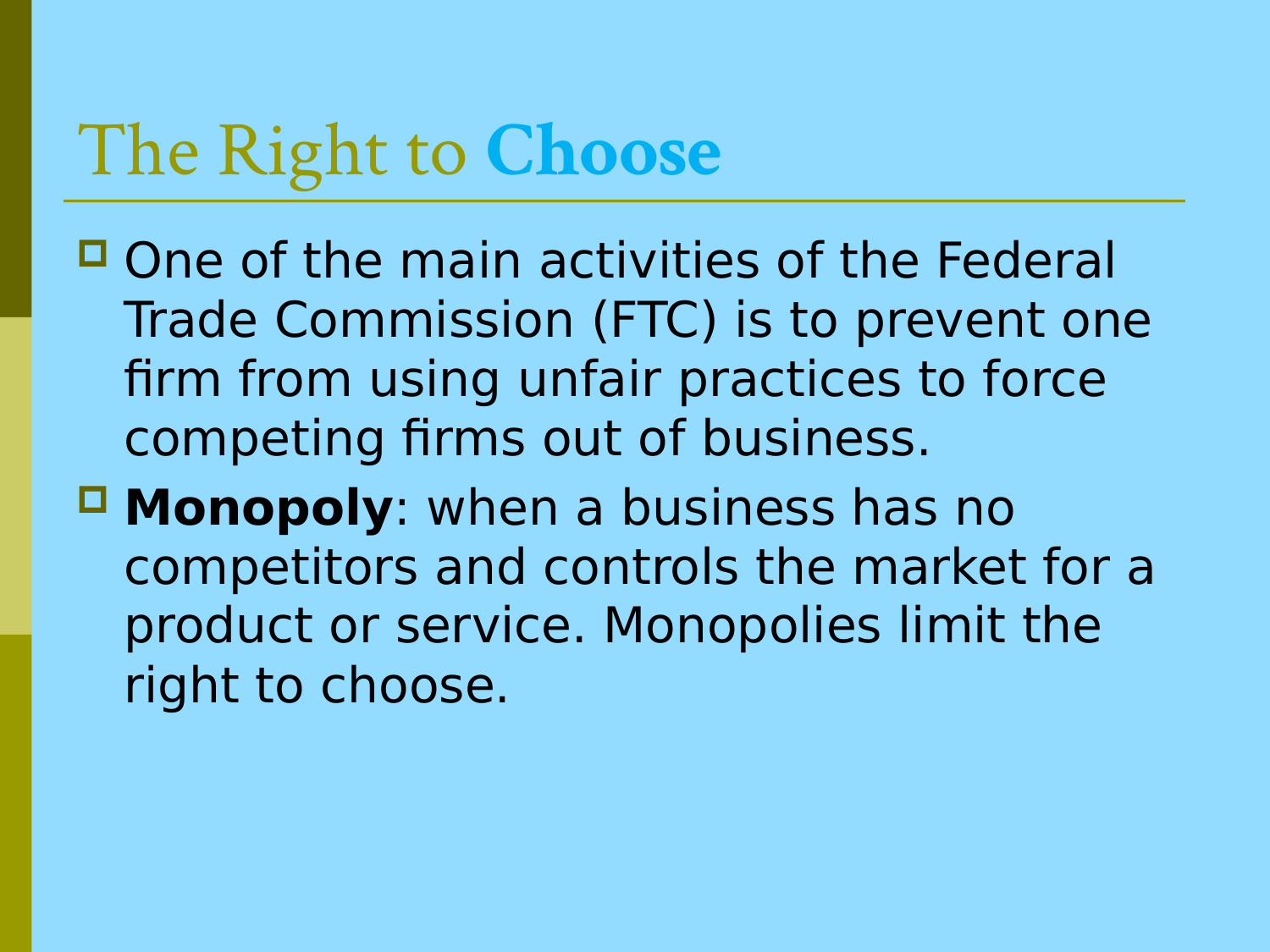

# The Right to Choose
One of the main activities of the Federal Trade Commission (FTC) is to prevent one firm from using unfair practices to force competing firms out of business.
Monopoly: when a business has no competitors and controls the market for a product or service. Monopolies limit the right to choose.